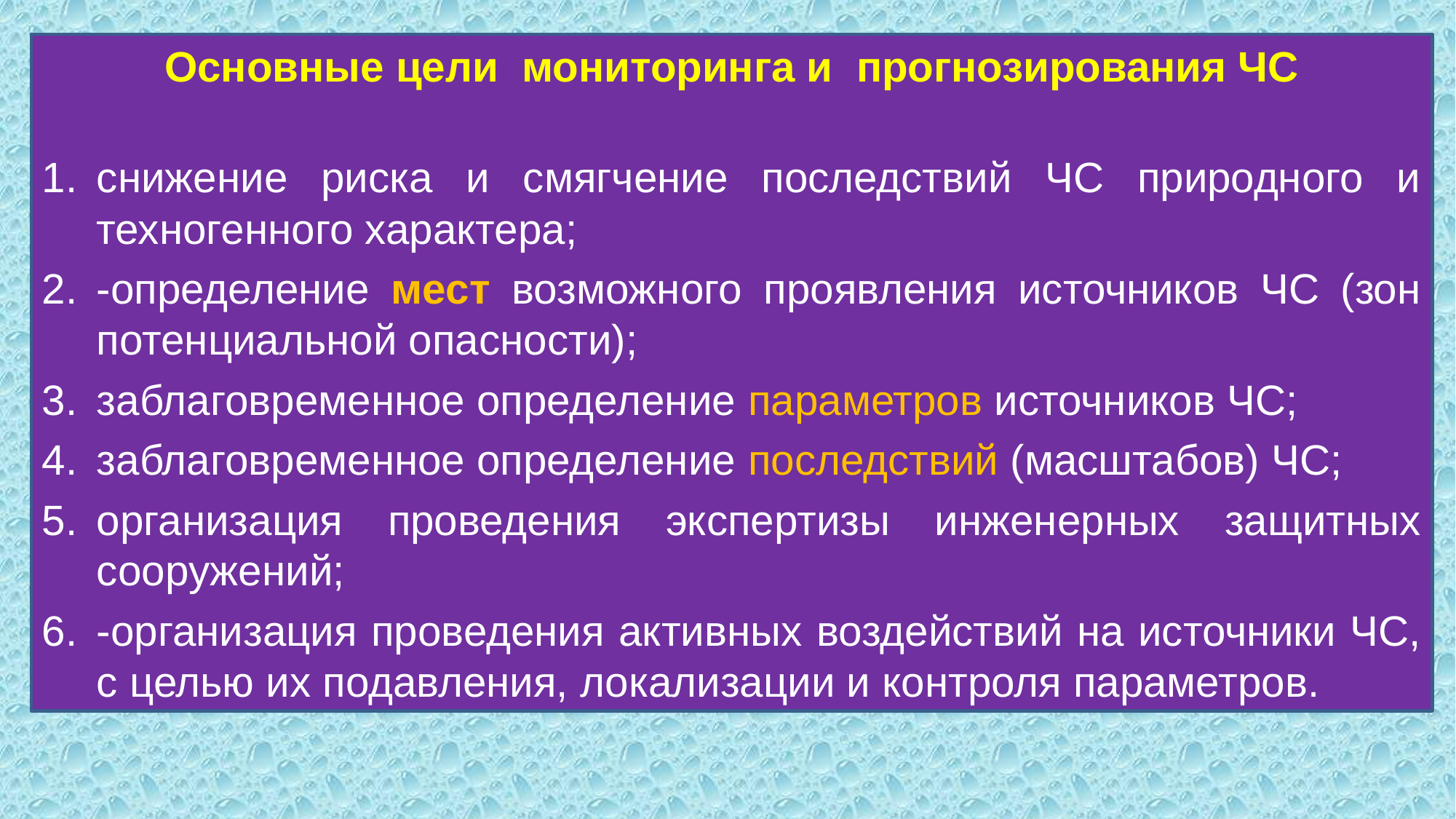

Основные цели  мониторинга и  прогнозирования ЧС

снижение риска и смягчение последствий ЧС природного и техногенного характера;
-определение мест возможного проявления источников ЧС (зон потенциальной опасности);
заблаговременное определение параметров источников ЧС;
заблаговременное определение последствий (масштабов) ЧС;
организация проведения экспертизы инженерных защитных сооружений;
-организация проведения активных воздействий на источники ЧС, с целью их подавления, локализации и контроля параметров.